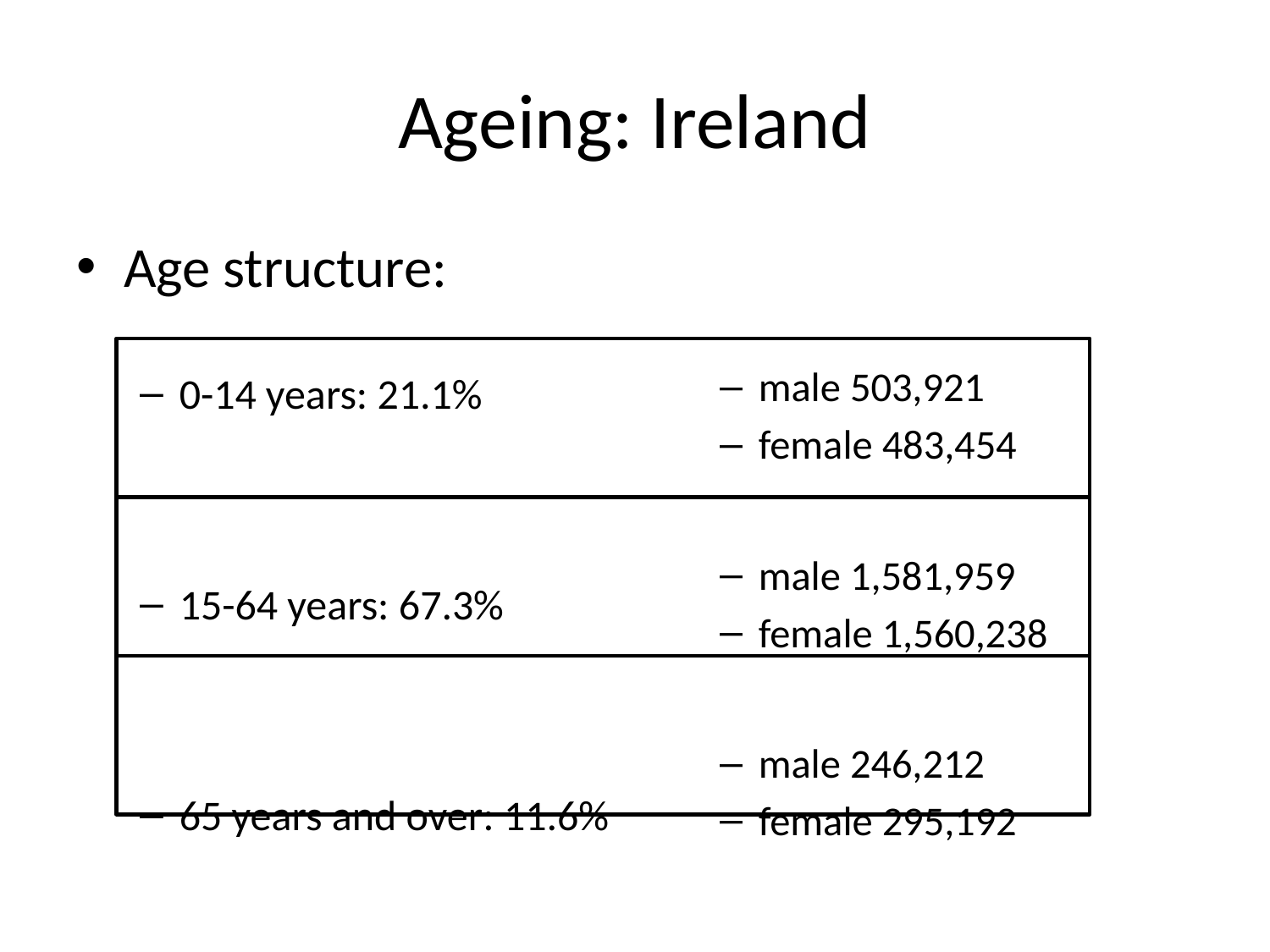

# Ageing: Ireland

male 503,921
female 483,454

male 1,581,959
female 1,560,238

male 246,212
female 295,192
Age structure:

0-14 years: 21.1%

15-64 years: 67.3%

65 years and over: 11.6%